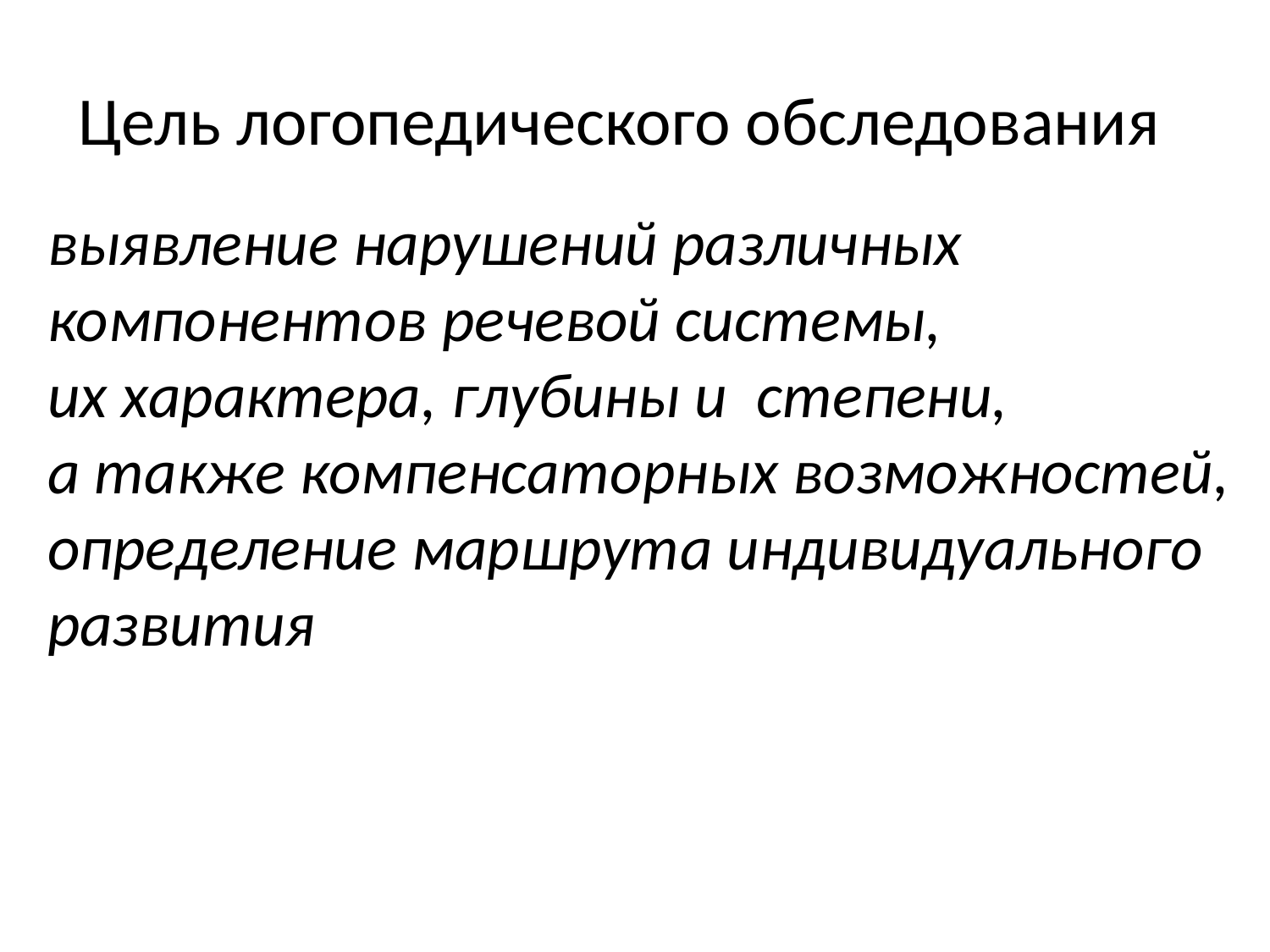

# Цель логопедического обследования
выявление нарушений различных
компонентов речевой системы,
их характера, глубины и  степени, а также компенсаторных возможностей, определение маршрута индивидуального
развития